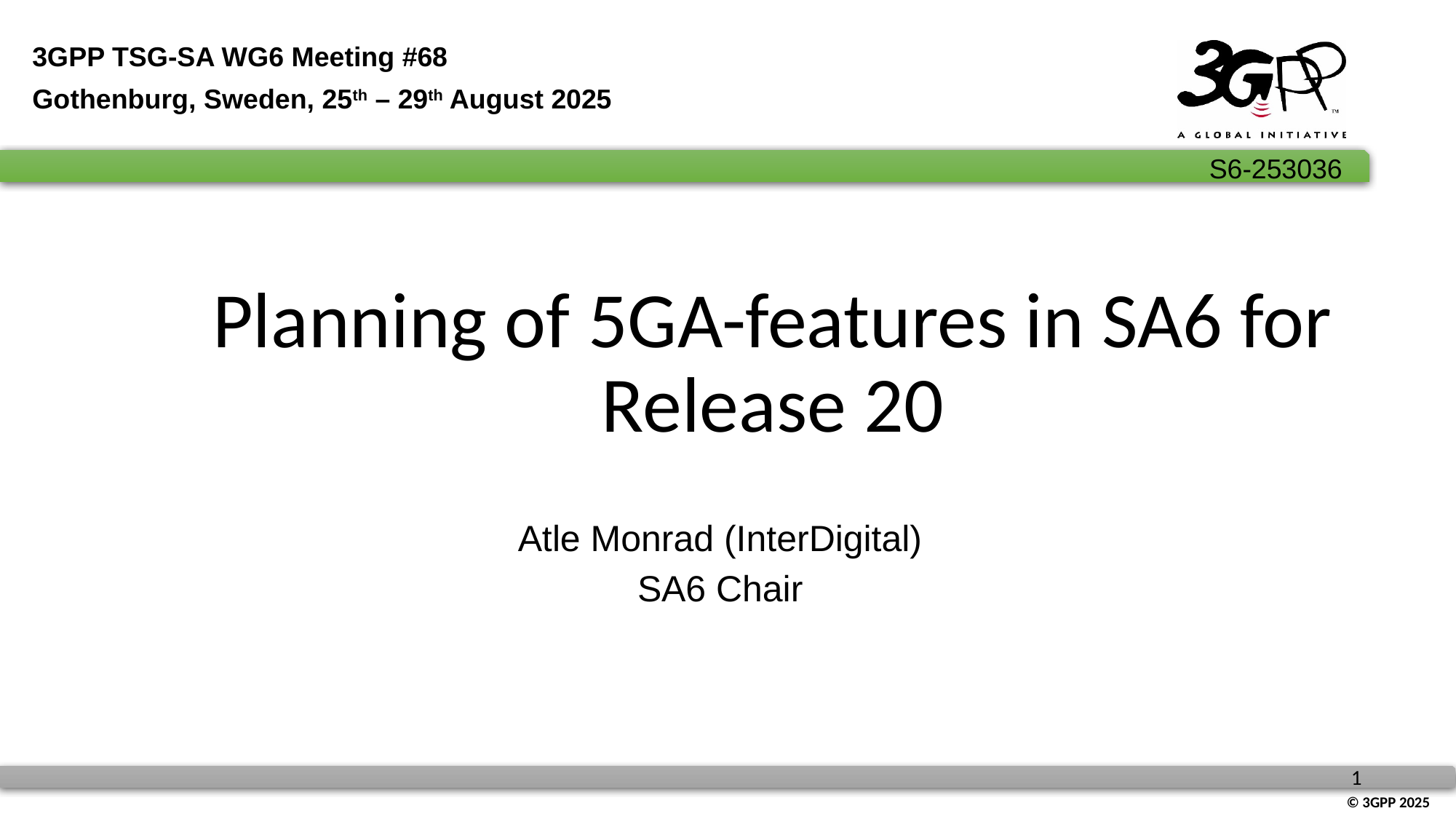

3GPP TSG-SA WG6 Meeting #68
Gothenburg, Sweden, 25th – 29th August 2025
# Planning of 5GA-features in SA6 for Release 20
Atle Monrad (InterDigital)
SA6 Chair